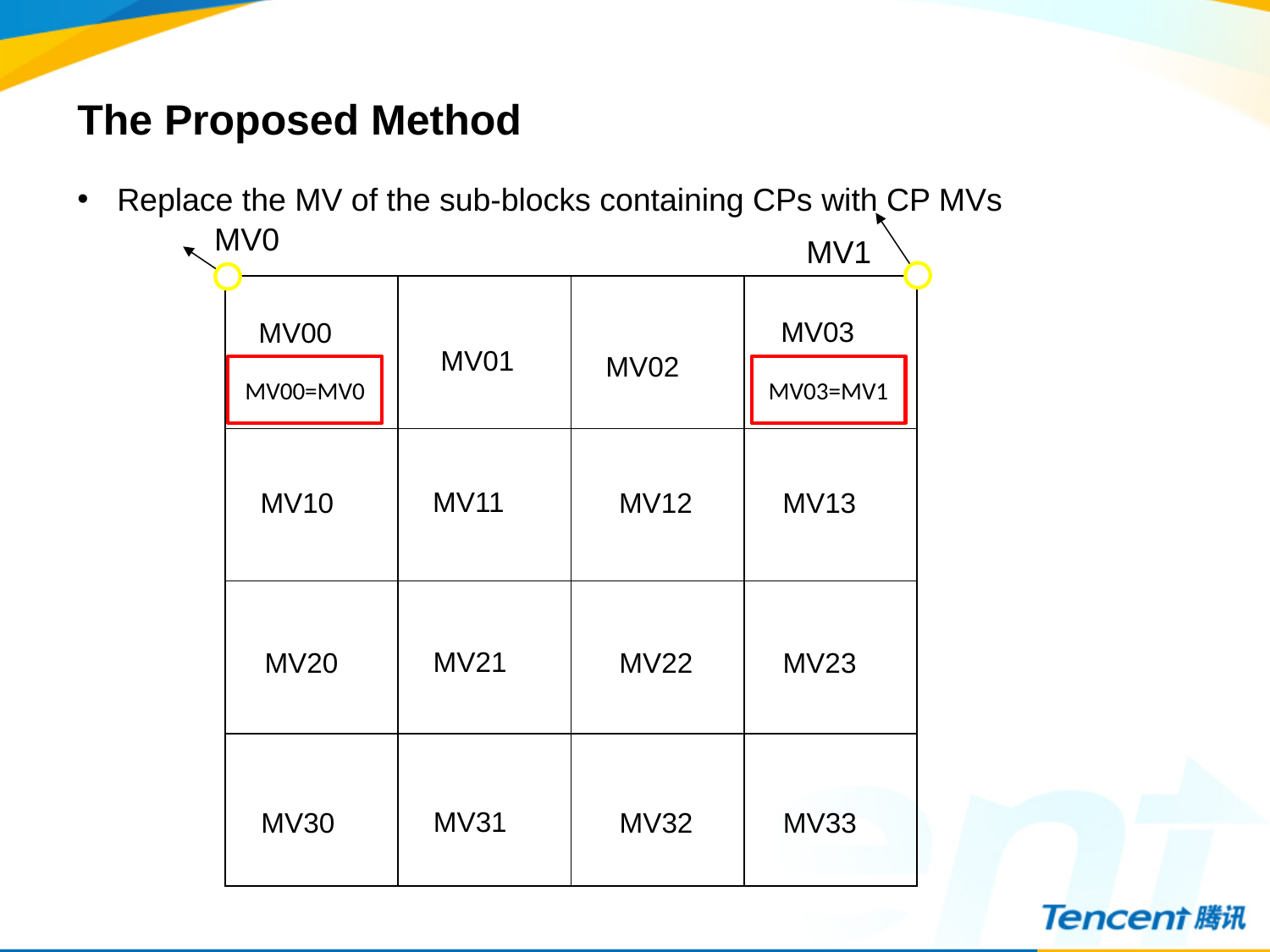

The Proposed Method
Replace the MV of the sub-blocks containing CPs with CP MVs

MV03
MV00

MV01
MV02
MV11
MV13
MV10
MV12
MV21
MV23
MV20
MV22
MV31
MV33
MV30
MV32
MV0
MV1
|  |  |  |  |
| --- | --- | --- | --- |
|  |  |  |  |
|  |  |  |  |
|  |  |  |  |
MV00=MV0
MV03=MV1